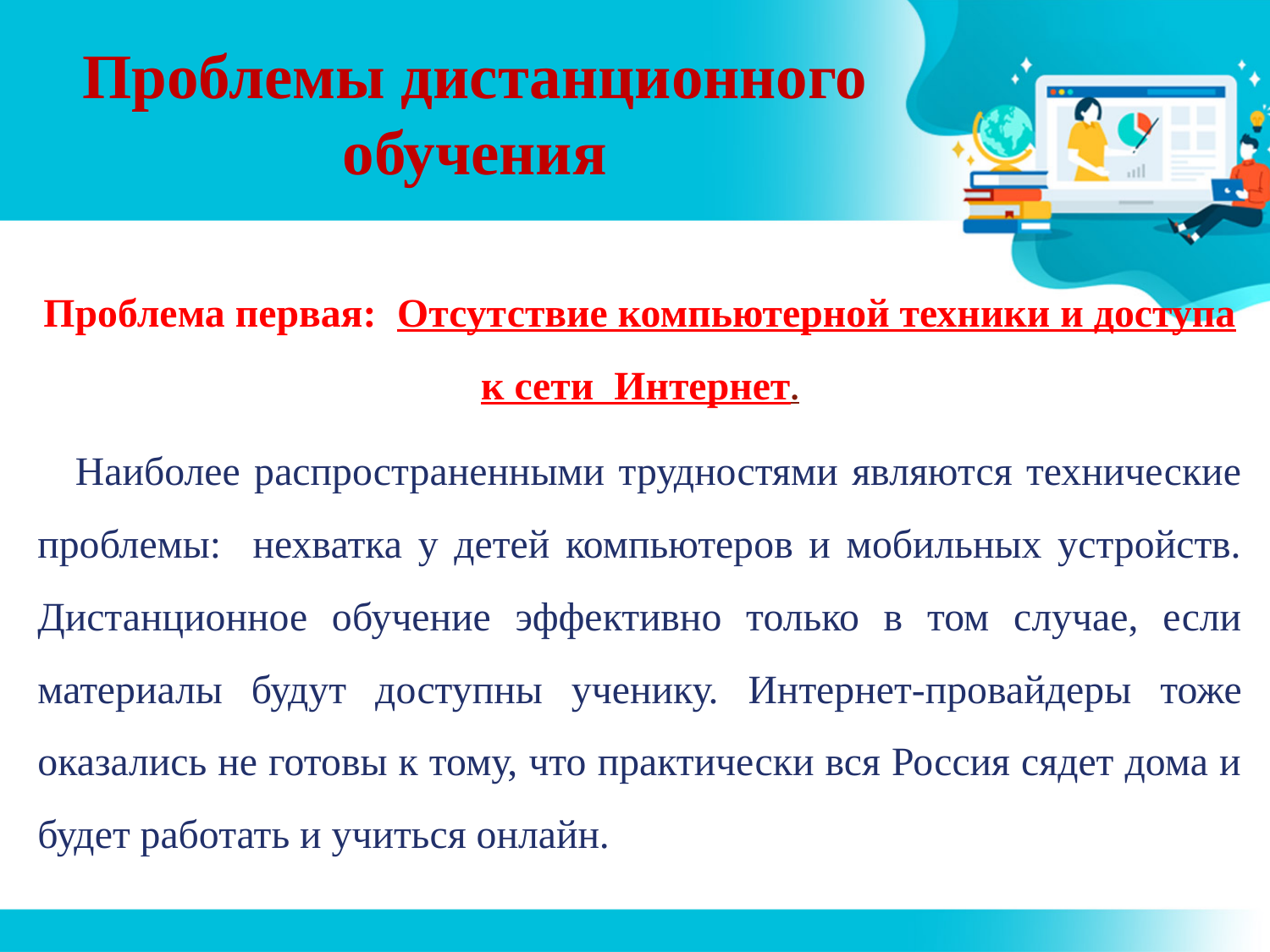

# Проблемы дистанционного обучения
Проблема первая:  Отсутствие компьютерной техники и доступа к сети  Интернет.
   Наиболее распространенными трудностями являются технические проблемы:  нехватка у детей компьютеров и мобильных устройств. Дистанционное обучение эффективно только в том случае, если материалы будут доступны ученику. Интернет-провайдеры тоже оказались не готовы к тому, что практически вся Россия сядет дома и будет работать и учиться онлайн.